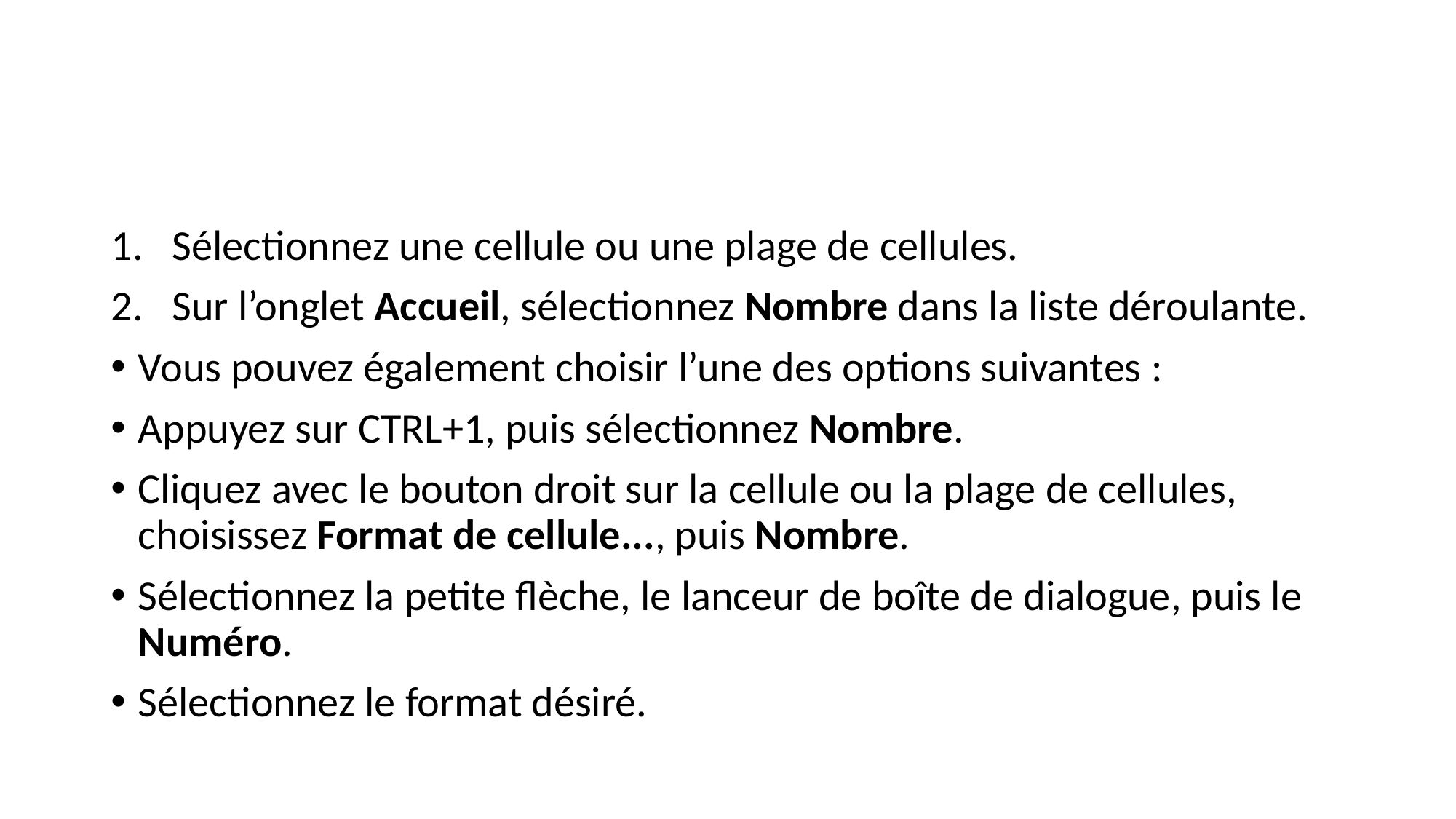

#
Sélectionnez une cellule ou une plage de cellules.
Sur l’onglet Accueil, sélectionnez Nombre dans la liste déroulante.
Vous pouvez également choisir l’une des options suivantes :
Appuyez sur CTRL+1, puis sélectionnez Nombre.
Cliquez avec le bouton droit sur la cellule ou la plage de cellules, choisissez Format de cellule..., puis Nombre.
Sélectionnez la petite flèche, le lanceur de boîte de dialogue, puis le Numéro.
Sélectionnez le format désiré.